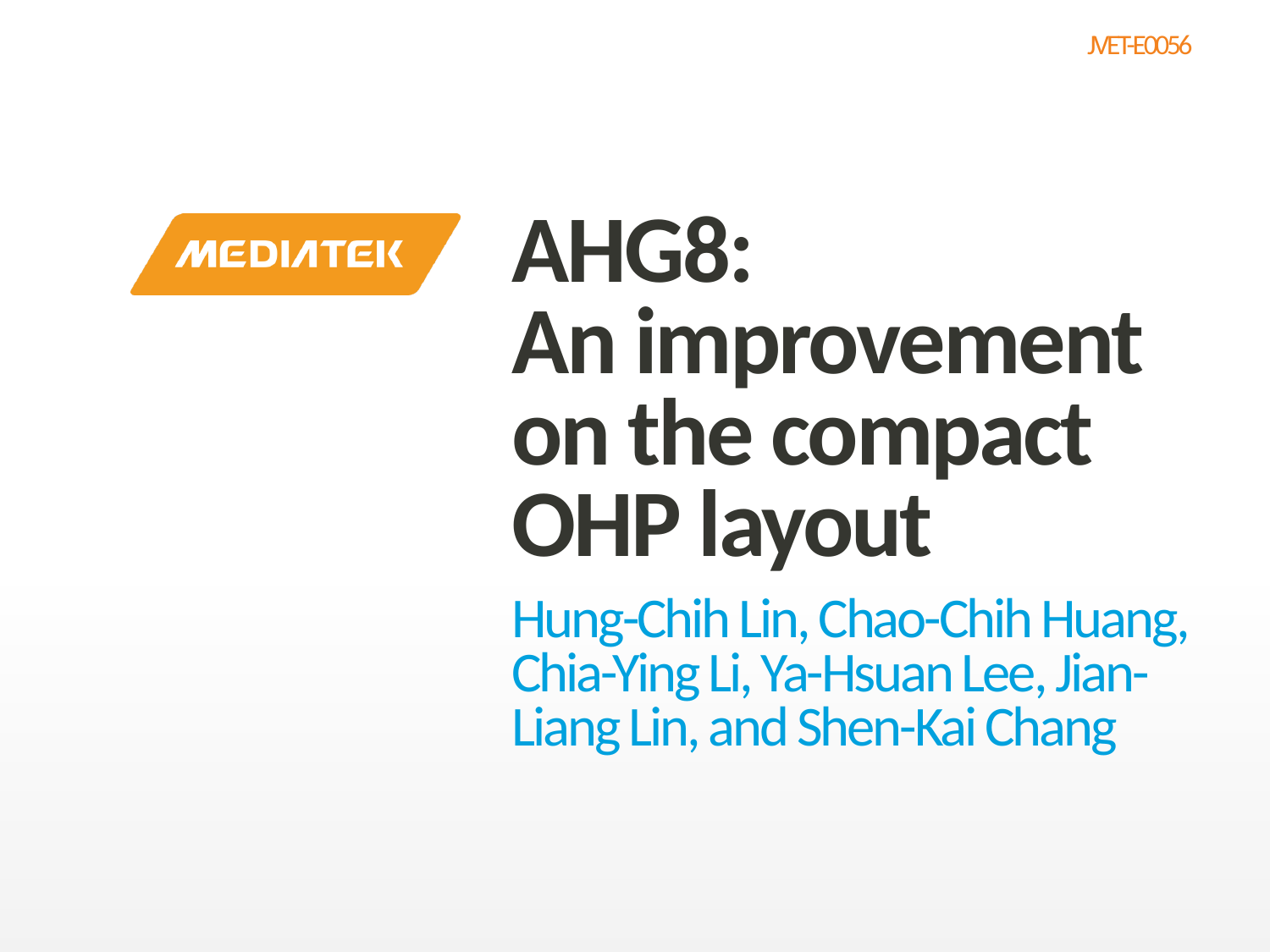

# AHG8: An improvement on the compact OHP layout
Hung-Chih Lin, Chao-Chih Huang, Chia-Ying Li, Ya-Hsuan Lee, Jian-Liang Lin, and Shen-Kai Chang